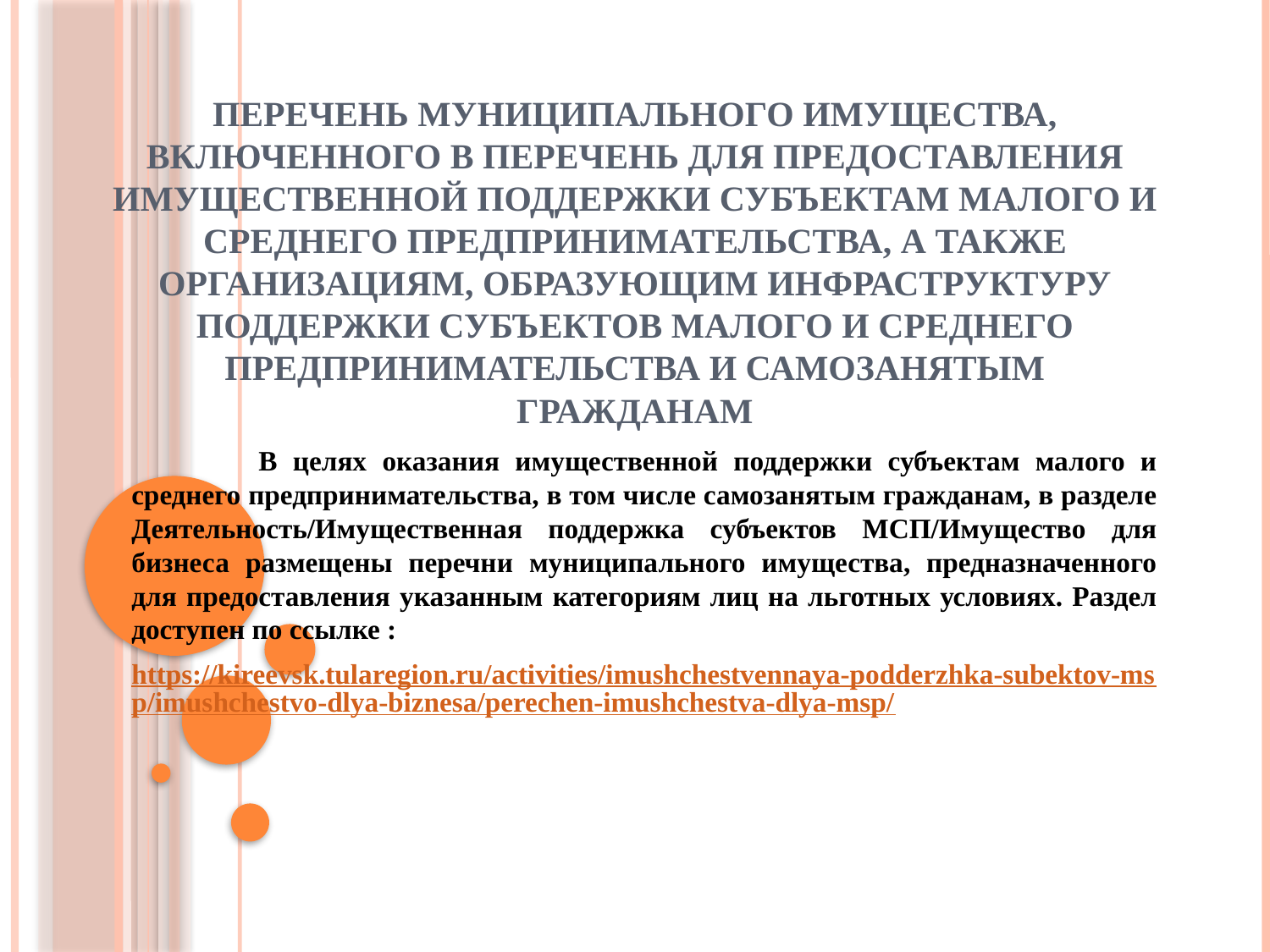

# Перечень муниципального имущества, включенного в перечень для предоставления имущественной поддержки субъектам малого и среднего предпринимательства, а также организациям, образующим инфраструктуру поддержки субъектов малого и среднего предпринимательства и самозанятым гражданам
	В целях оказания имущественной поддержки субъектам малого и среднего предпринимательства, в том числе самозанятым гражданам, в разделе Деятельность/Имущественная поддержка субъектов МСП/Имущество для бизнеса размещены перечни муниципального имущества, предназначенного для предоставления указанным категориям лиц на льготных условиях. Раздел доступен по ссылке :
https://kireevsk.tularegion.ru/activities/imushchestvennaya-podderzhka-subektov-msp/imushchestvo-dlya-biznesa/perechen-imushchestva-dlya-msp/